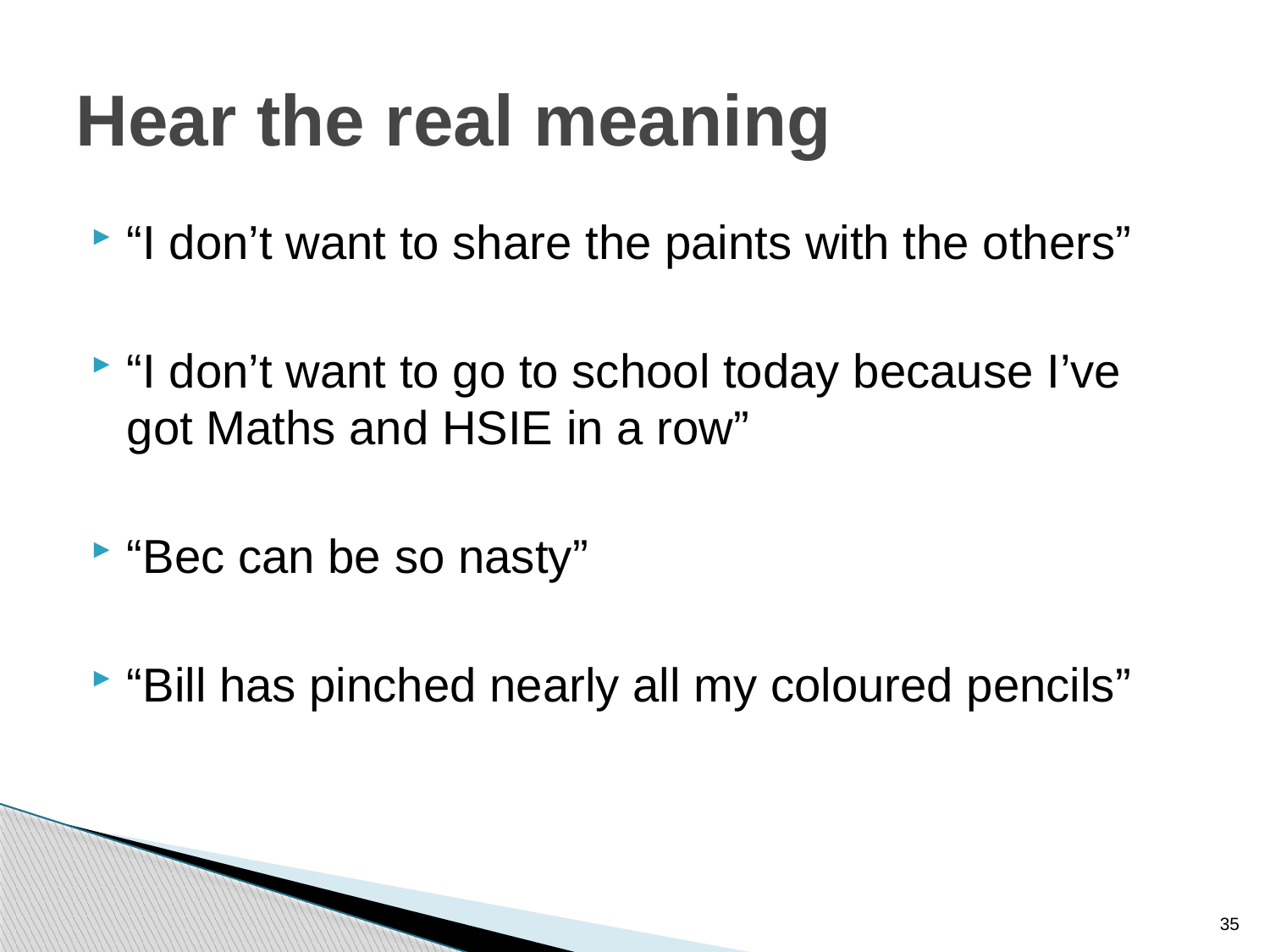

# Hear the real meaning
“I don’t want to share the paints with the others”

“I don’t want to go to school today because I’ve got Maths and HSIE in a row”

“Bec can be so nasty”

“Bill has pinched nearly all my coloured pencils”
35